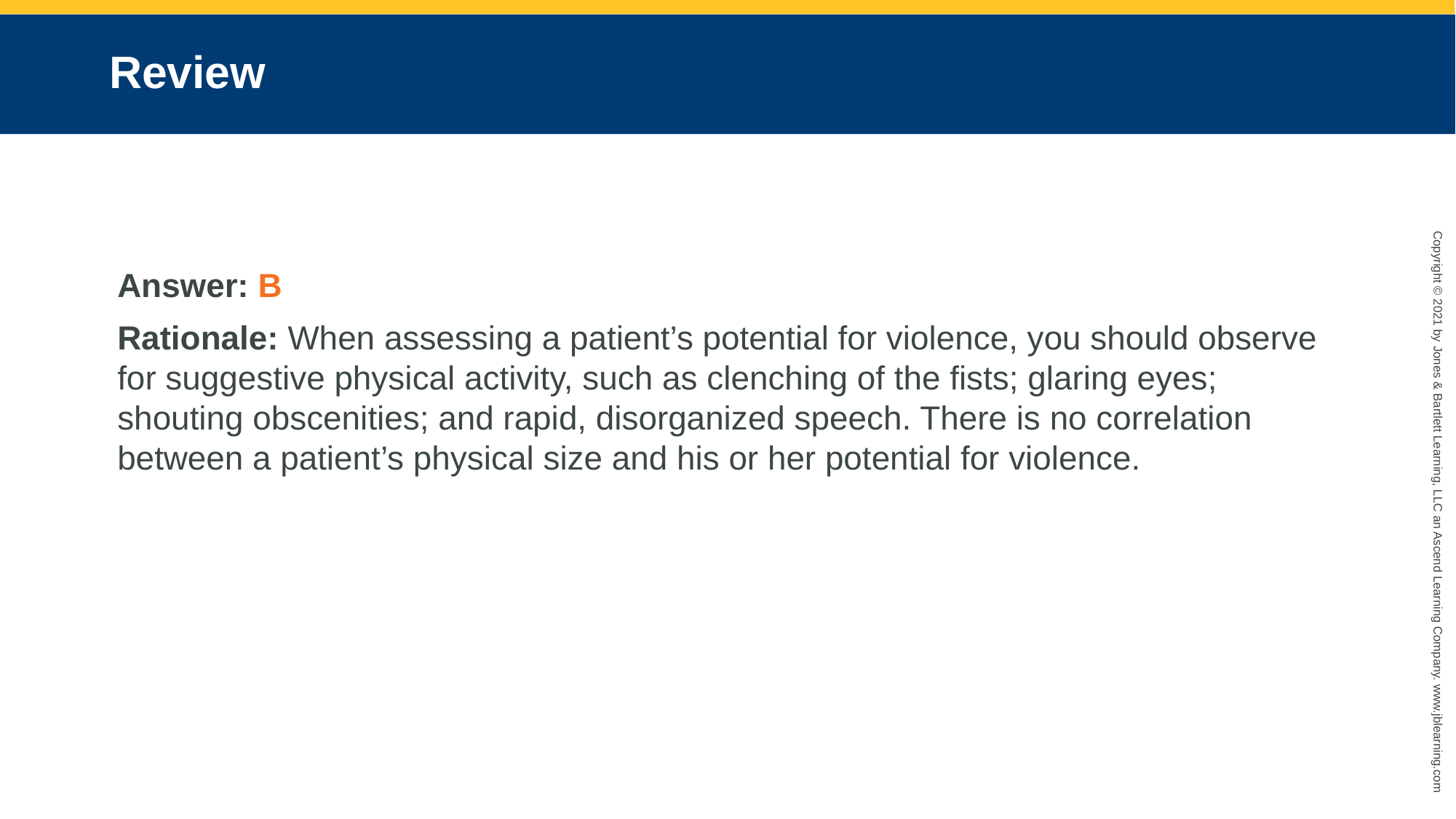

# Review
Answer: B
Rationale: When assessing a patient’s potential for violence, you should observe for suggestive physical activity, such as clenching of the fists; glaring eyes; shouting obscenities; and rapid, disorganized speech. There is no correlation between a patient’s physical size and his or her potential for violence.